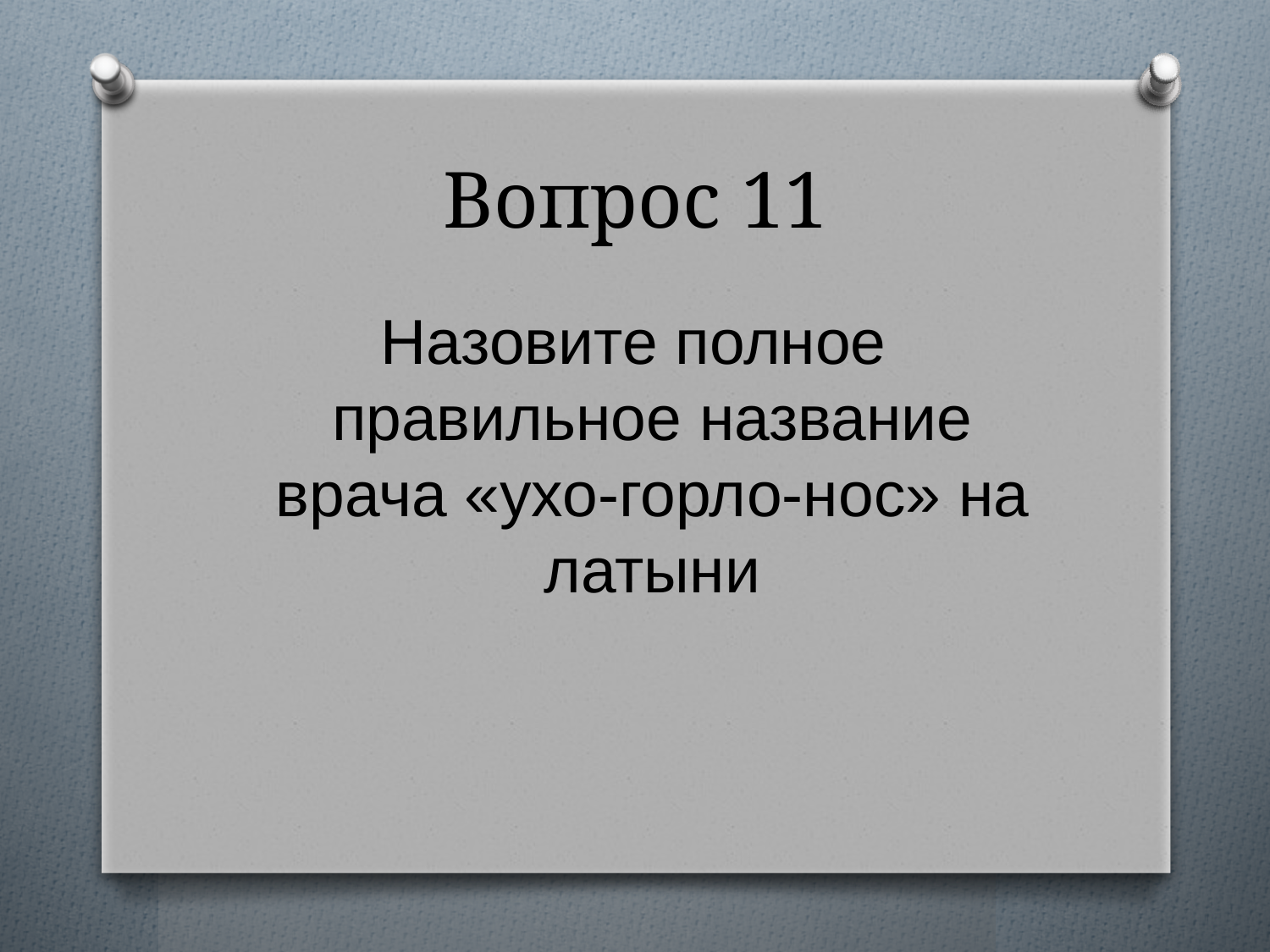

# Вопрос 11
Назовите полное правильное название врача «ухо-горло-нос» на латыни